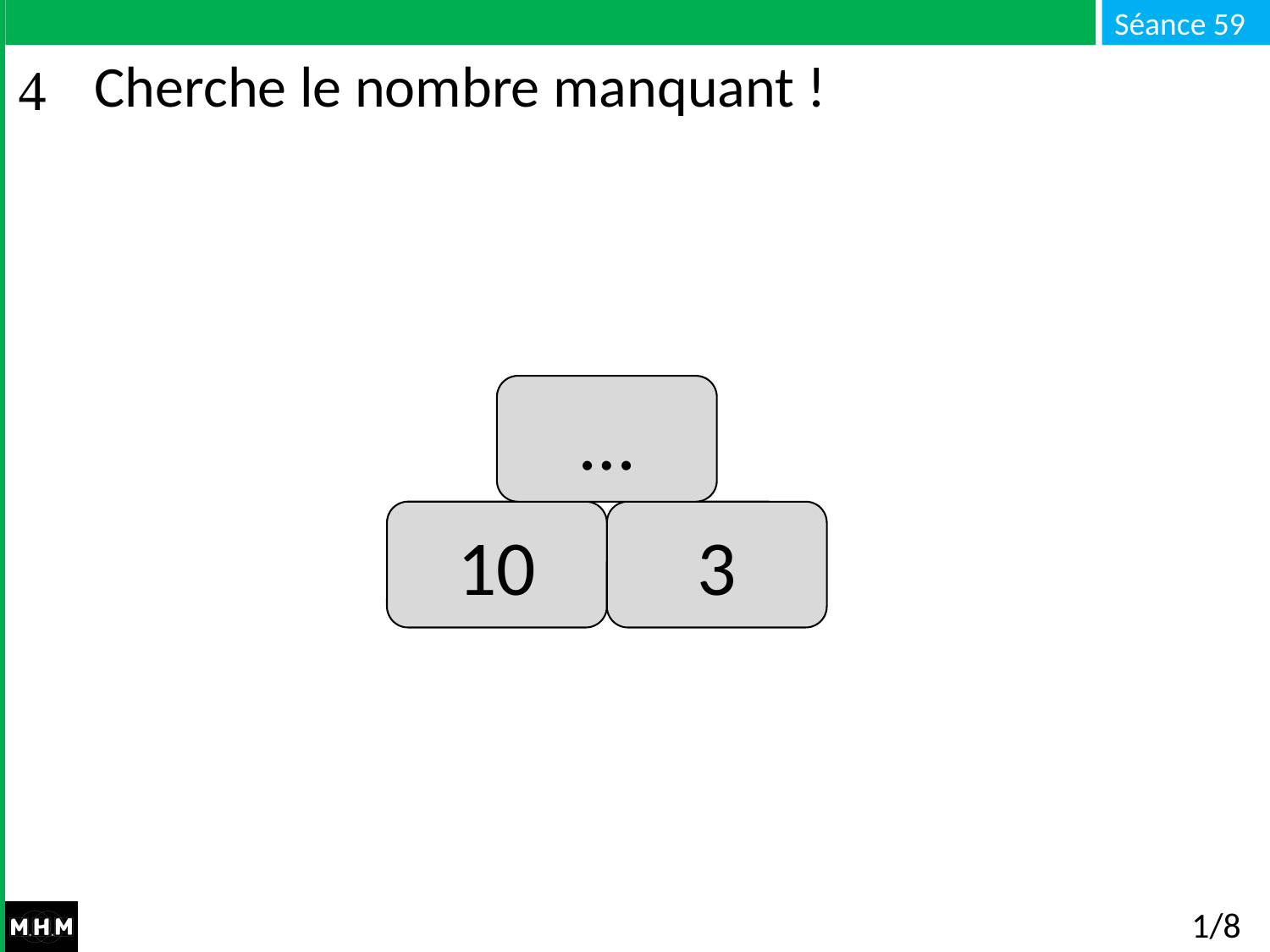

# Cherche le nombre manquant !
…
3
10
1/8